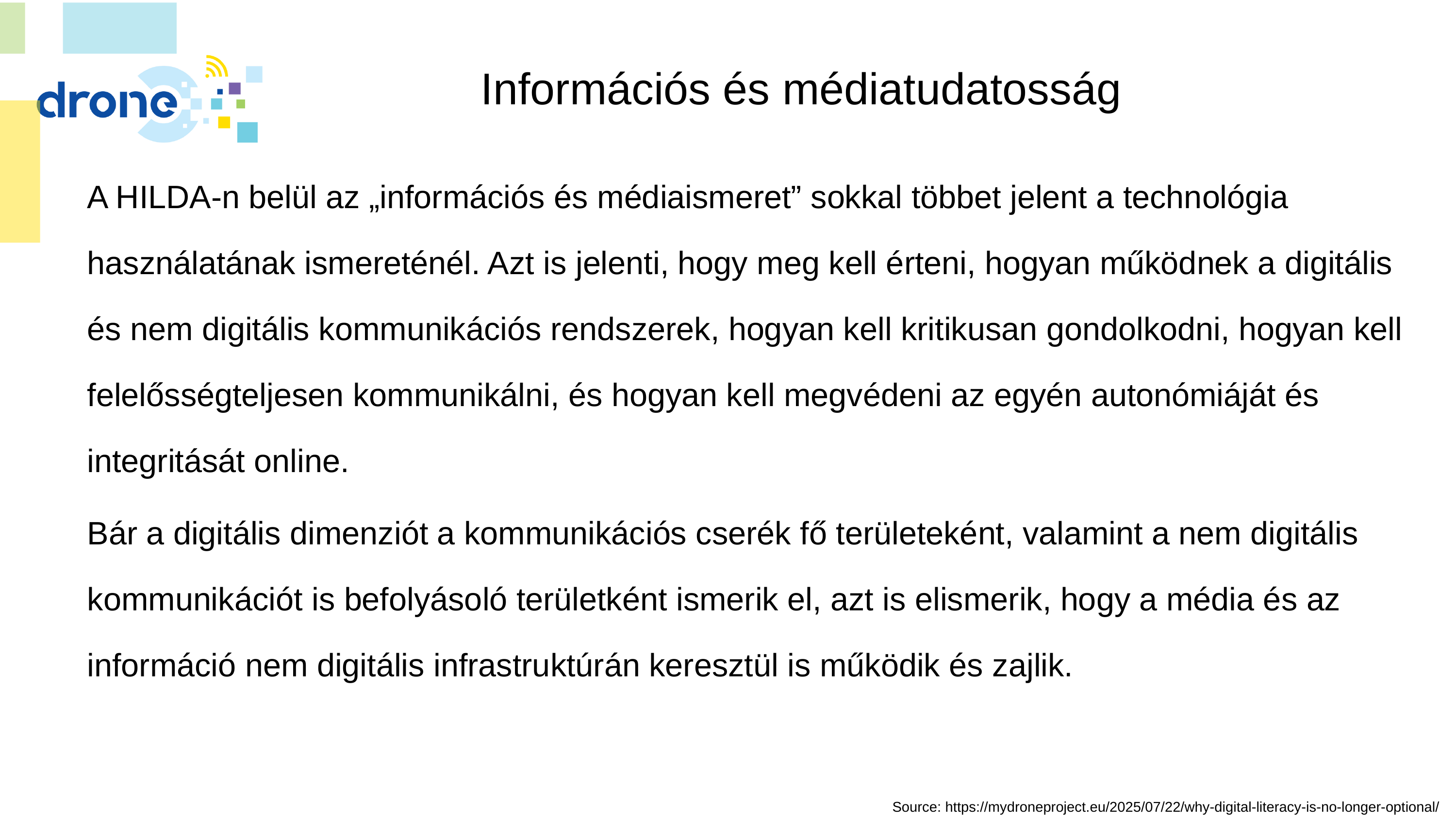

# Információs és médiatudatosság

A HILDA-n belül az „információs és médiaismeret” sokkal többet jelent a technológia használatának ismereténél. Azt is jelenti, hogy meg kell érteni, hogyan működnek a digitális és nem digitális kommunikációs rendszerek, hogyan kell kritikusan gondolkodni, hogyan kell felelősségteljesen kommunikálni, és hogyan kell megvédeni az egyén autonómiáját és integritását online.
Bár a digitális dimenziót a kommunikációs cserék fő területeként, valamint a nem digitális kommunikációt is befolyásoló területként ismerik el, azt is elismerik, hogy a média és az információ nem digitális infrastruktúrán keresztül is működik és zajlik.

Source: https://mydroneproject.eu/2025/07/22/why-digital-literacy-is-no-longer-optional/